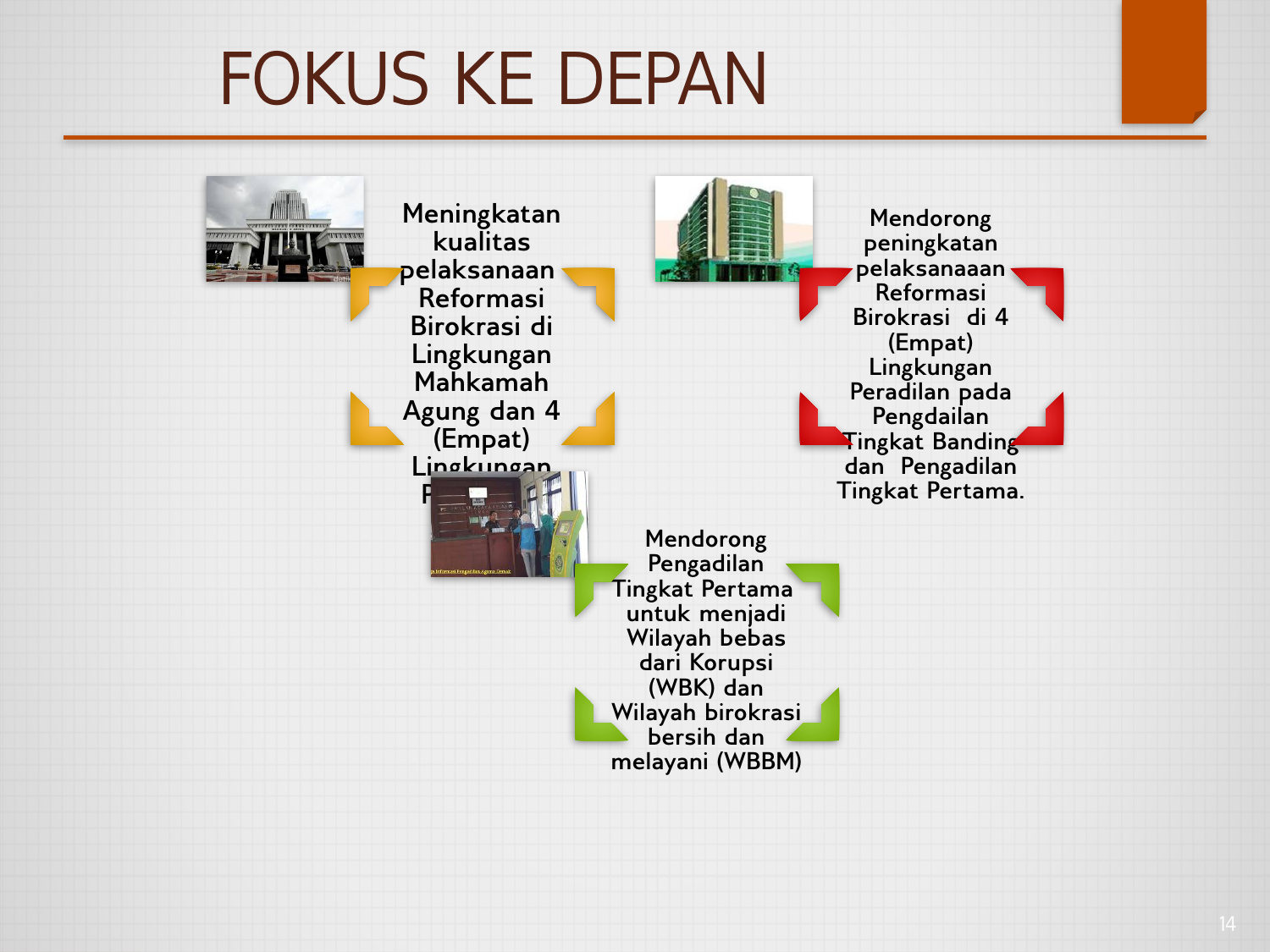

# FOKUS KE DEPAN
Meningkatan kualitas pelaksanaan  Reformasi Birokrasi di Lingkungan Mahkamah Agung dan 4 (Empat) Lingkungan Peradilan.
Mendorong peningkatan pelaksanaaan Reformasi Birokrasi  di 4 (Empat) Lingkungan Peradilan pada Pengdailan Tingkat Banding dan  Pengadilan Tingkat Pertama.
Mendorong Pengadilan Tingkat Pertama  untuk menjadi Wilayah bebas dari Korupsi (WBK) dan Wilayah birokrasi bersih dan melayani (WBBM)
14